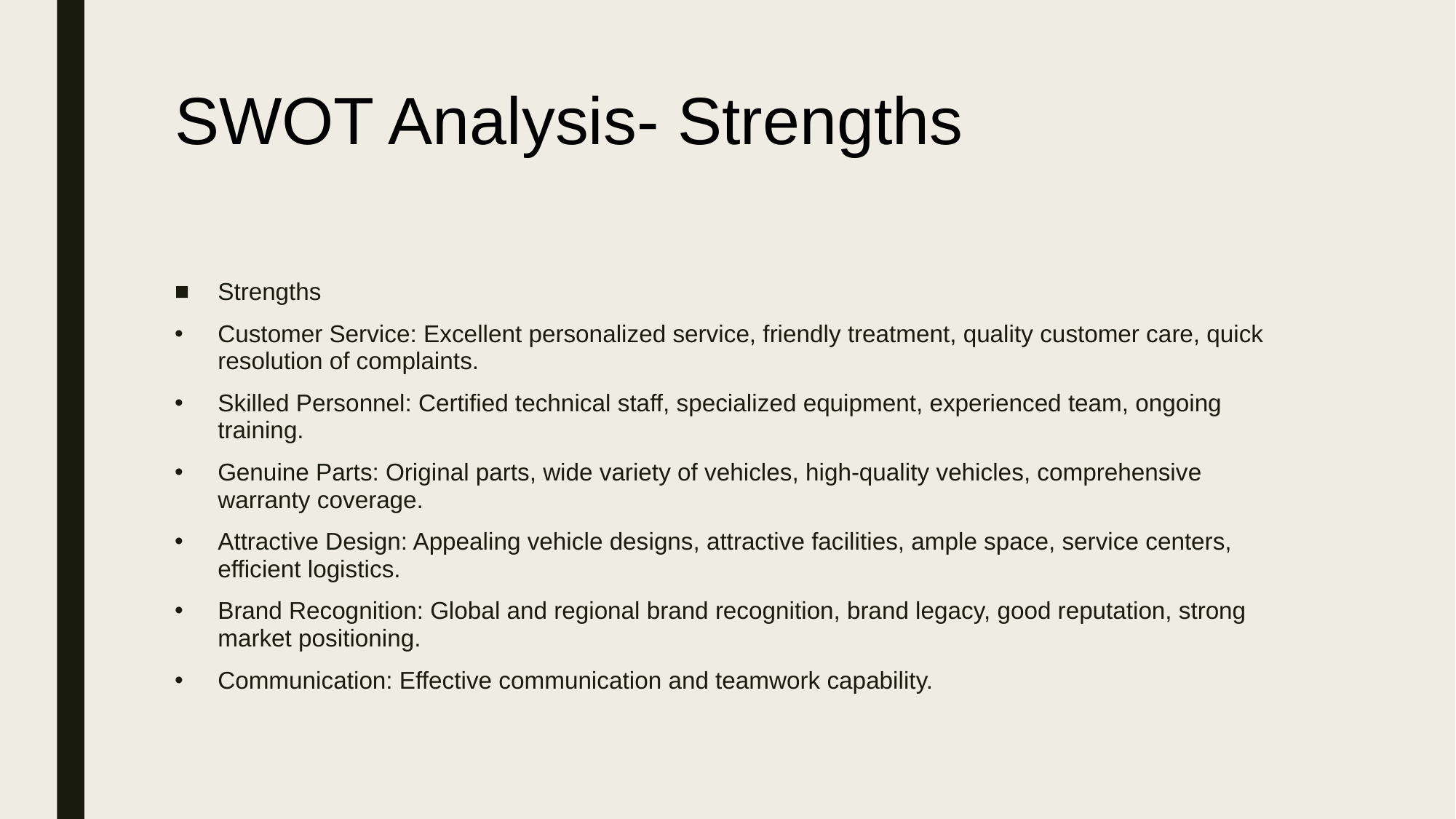

# SWOT Analysis- Strengths
Strengths
Customer Service: Excellent personalized service, friendly treatment, quality customer care, quick resolution of complaints.
Skilled Personnel: Certified technical staff, specialized equipment, experienced team, ongoing training.
Genuine Parts: Original parts, wide variety of vehicles, high-quality vehicles, comprehensive warranty coverage.
Attractive Design: Appealing vehicle designs, attractive facilities, ample space, service centers, efficient logistics.
Brand Recognition: Global and regional brand recognition, brand legacy, good reputation, strong market positioning.
Communication: Effective communication and teamwork capability.